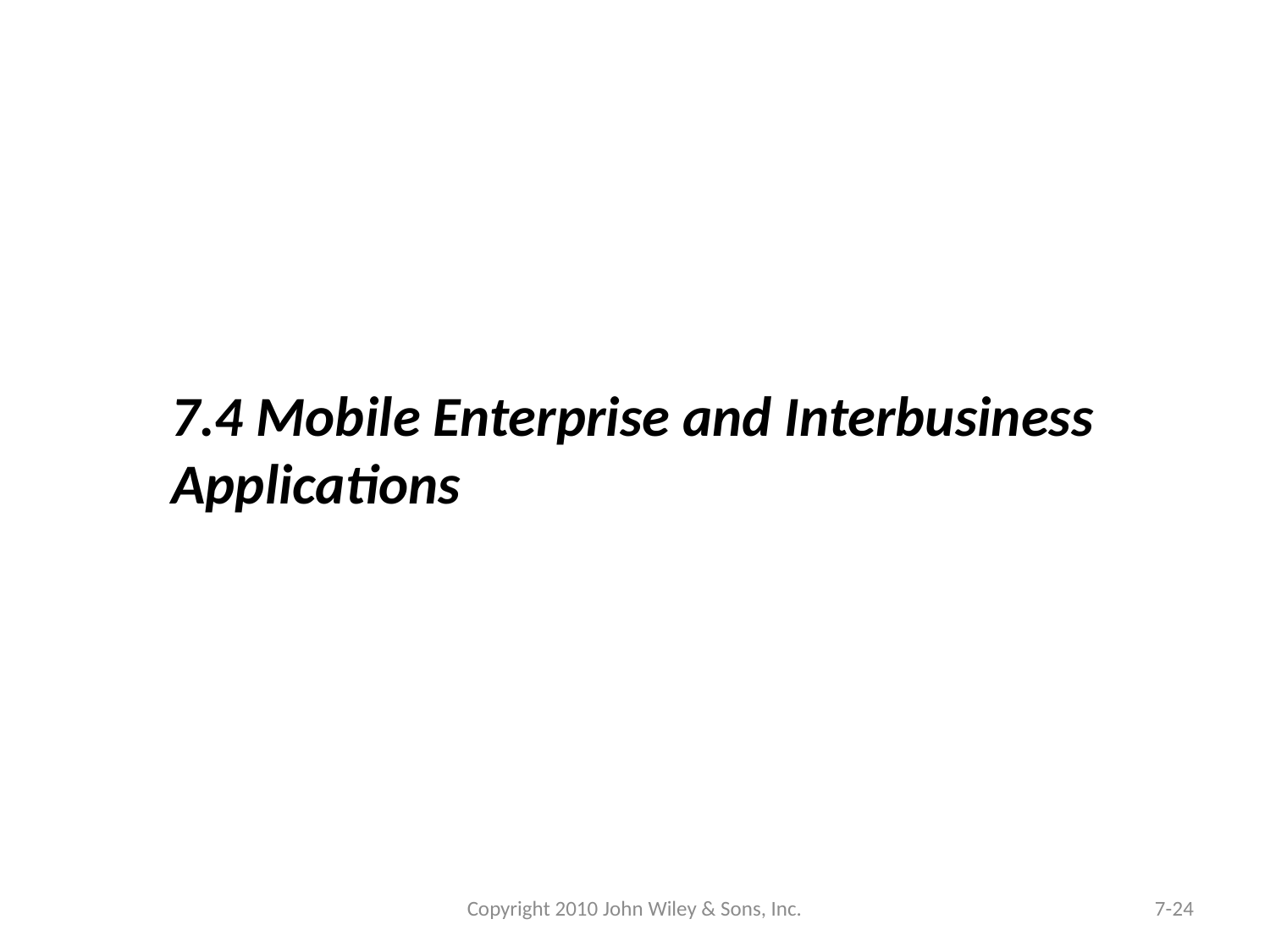

7.4 Mobile Enterprise and Interbusiness Applications
Copyright 2010 John Wiley & Sons, Inc.
7-24